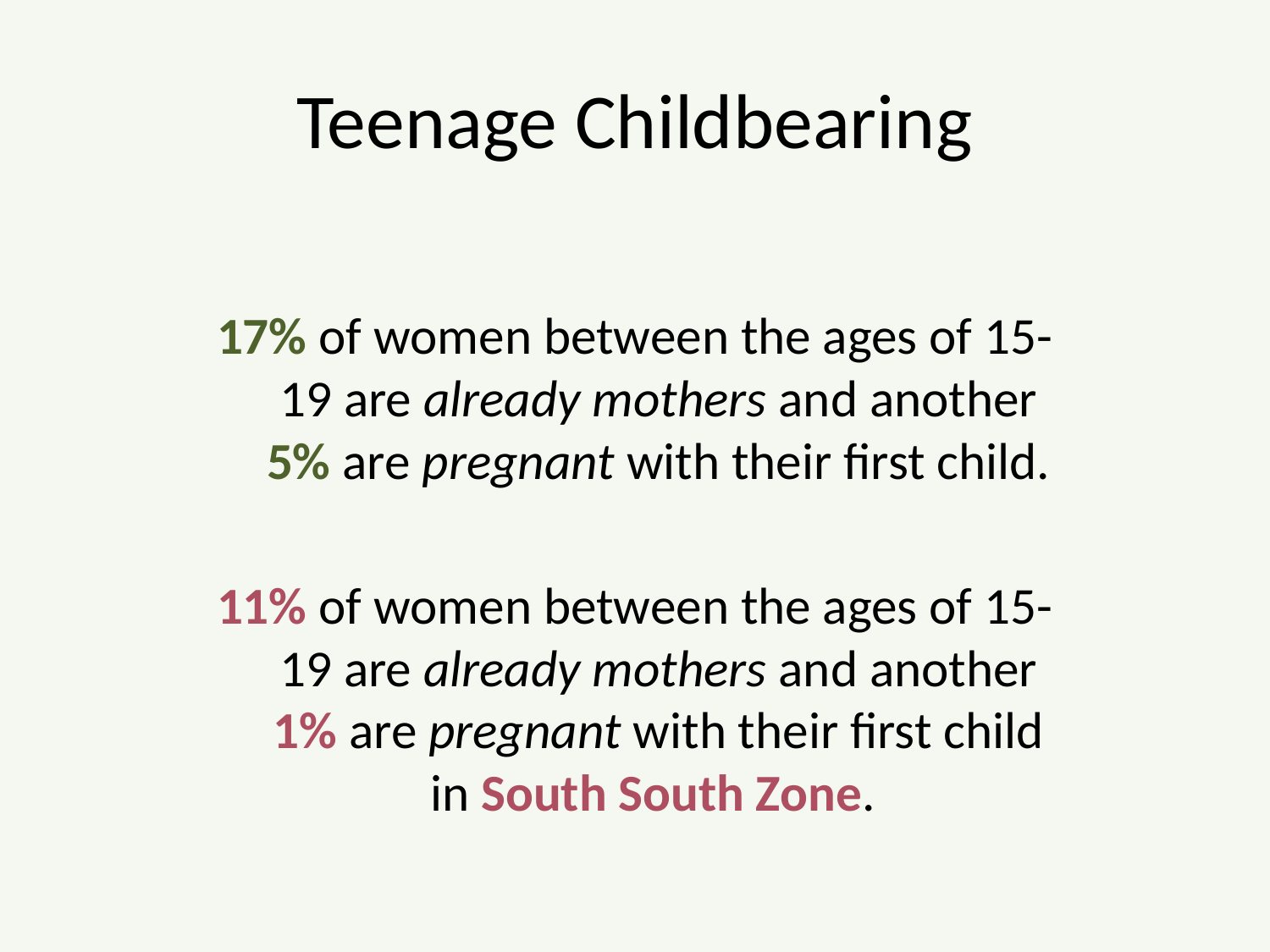

# Teenage Childbearing
17% of women between the ages of 15-19 are already mothers and another 5% are pregnant with their first child.

11% of women between the ages of 15-19 are already mothers and another 1% are pregnant with their first child in South South Zone.